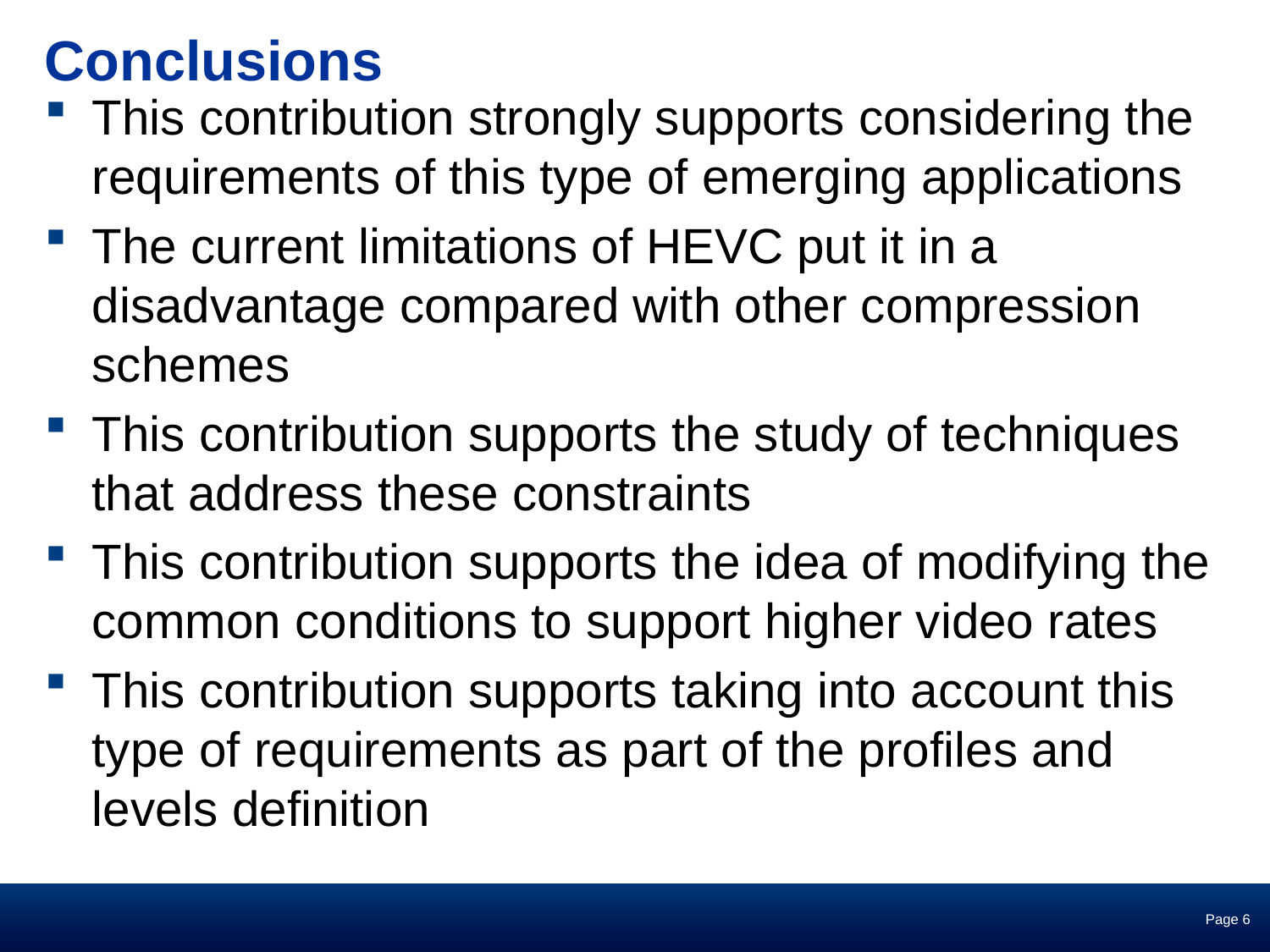

# Conclusions
This contribution strongly supports considering the requirements of this type of emerging applications
The current limitations of HEVC put it in a disadvantage compared with other compression schemes
This contribution supports the study of techniques that address these constraints
This contribution supports the idea of modifying the common conditions to support higher video rates
This contribution supports taking into account this type of requirements as part of the profiles and levels definition